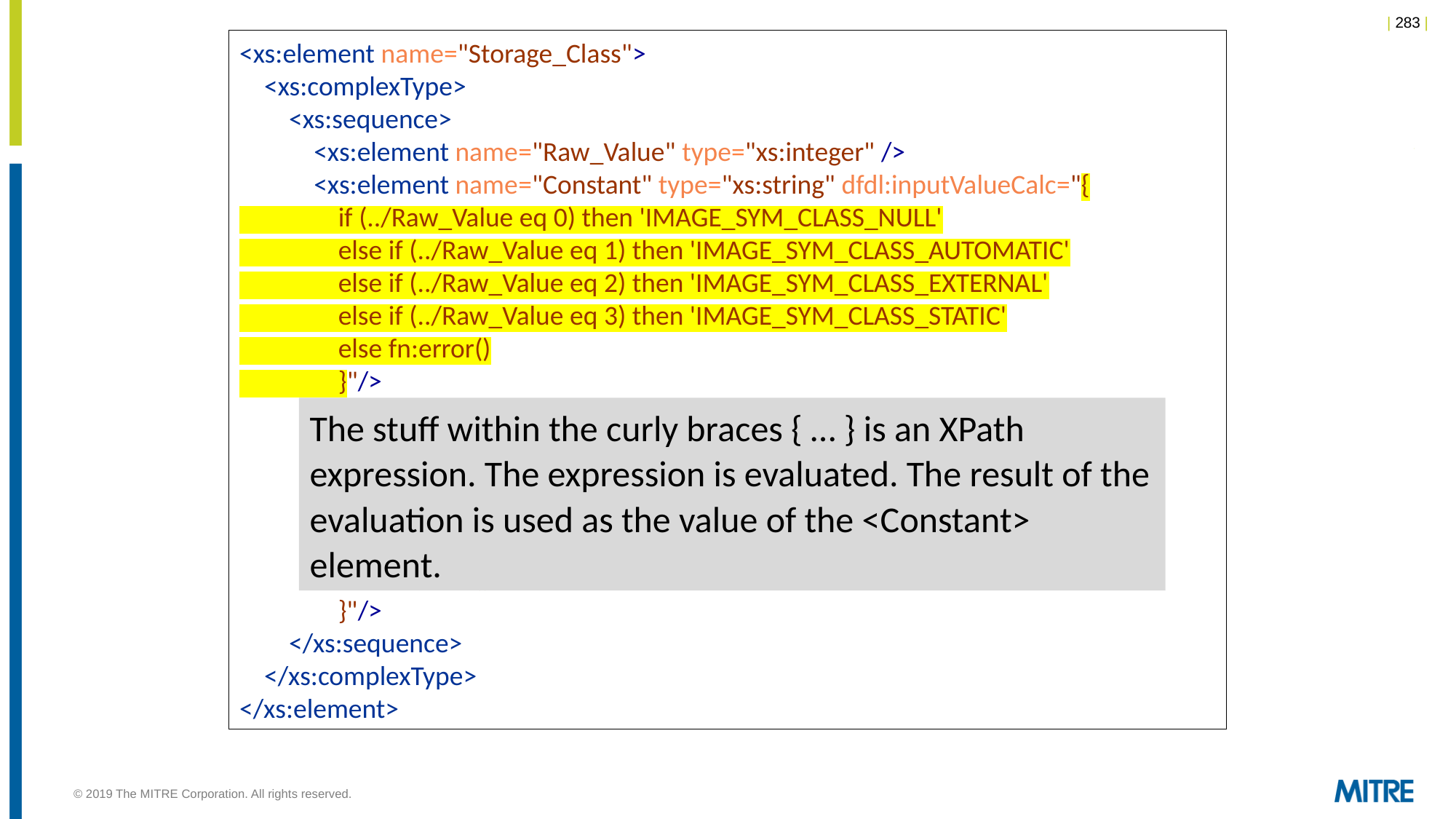

<xs:element name="Storage_Class">
    <xs:complexType>
        <xs:sequence>
            <xs:element name="Raw_Value" type="xs:integer" />
            <xs:element name="Constant" type="xs:string" dfdl:inputValueCalc="{
                if (../Raw_Value eq 0) then 'IMAGE_SYM_CLASS_NULL'
                else if (../Raw_Value eq 1) then 'IMAGE_SYM_CLASS_AUTOMATIC'
                else if (../Raw_Value eq 2) then 'IMAGE_SYM_CLASS_EXTERNAL'
                else if (../Raw_Value eq 3) then 'IMAGE_SYM_CLASS_STATIC'
                else fn:error()
                }"/>
            <xs:element name="Description" type="xs:string" dfdl:inputValueCalc="{
                if (../Raw_Value eq 0) then 'No assigned storage class.'
                else if (../Raw_Value eq 1) then 'The automatic (stack) variable. ...'
                else if (../Raw_Value eq 2) then 'The Value field indicates the size ...'
                else if (../Raw_Value eq 3) then 'The offset of the symbol within the ...'
                else fn:error()
                }"/>
        </xs:sequence>
    </xs:complexType>
</xs:element>
The stuff within the curly braces { … } is an XPath expression. The expression is evaluated. The result of the evaluation is used as the value of the <Constant> element.
© 2019 The MITRE Corporation. All rights reserved.